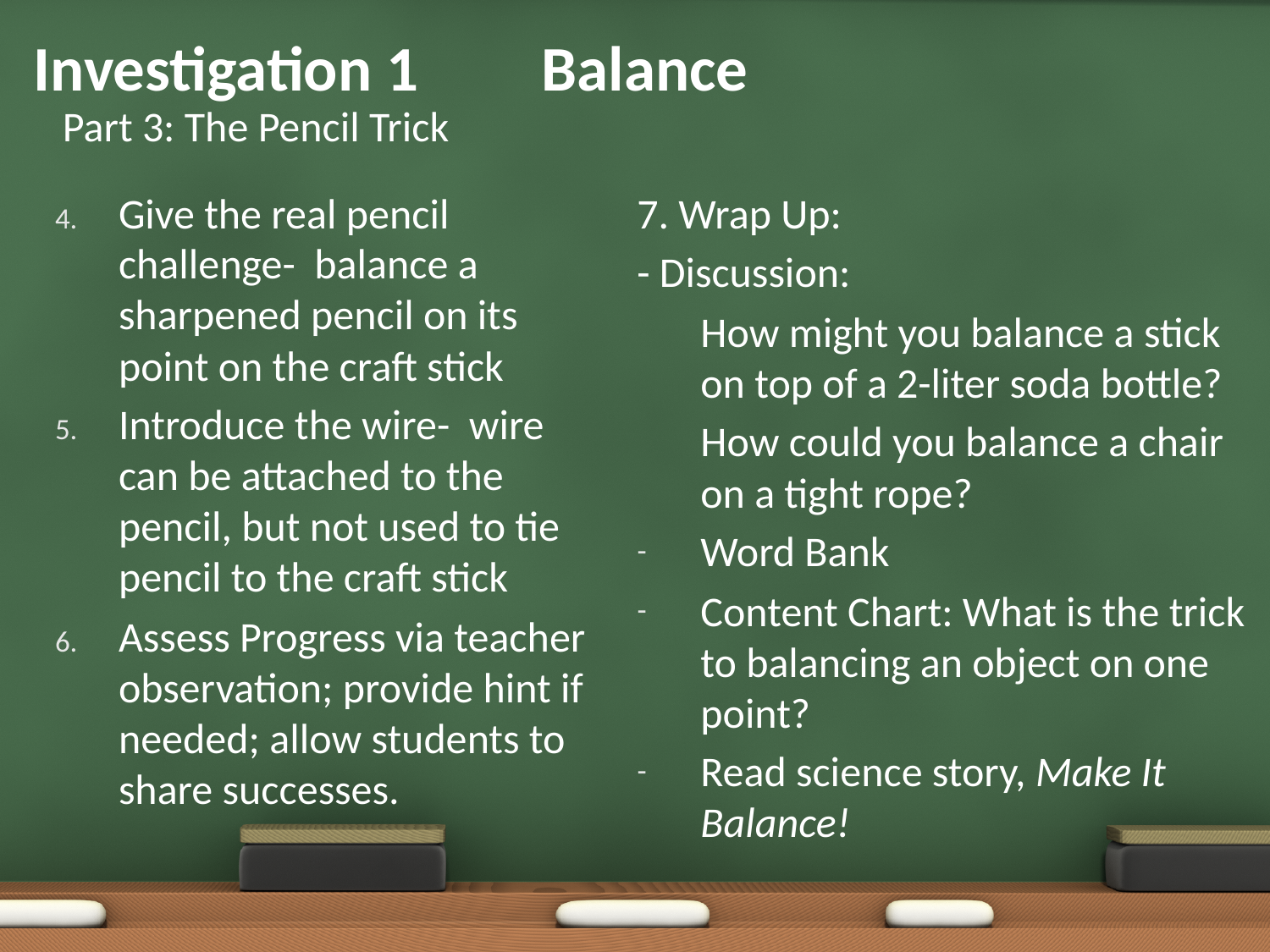

# Investigation 1	Balance
Part 3: The Pencil Trick
Give the real pencil challenge-  balance a sharpened pencil on its point on the craft stick
Introduce the wire-  wire can be attached to the pencil, but not used to tie pencil to the craft stick
Assess Progress via teacher observation; provide hint if needed; allow students to share successes.
7. Wrap Up:
- Discussion:
	How might you balance a stick on top of a 2-liter soda bottle?
	How could you balance a chair on a tight rope?
Word Bank
Content Chart: What is the trick to balancing an object on one point?
Read science story, Make It Balance!